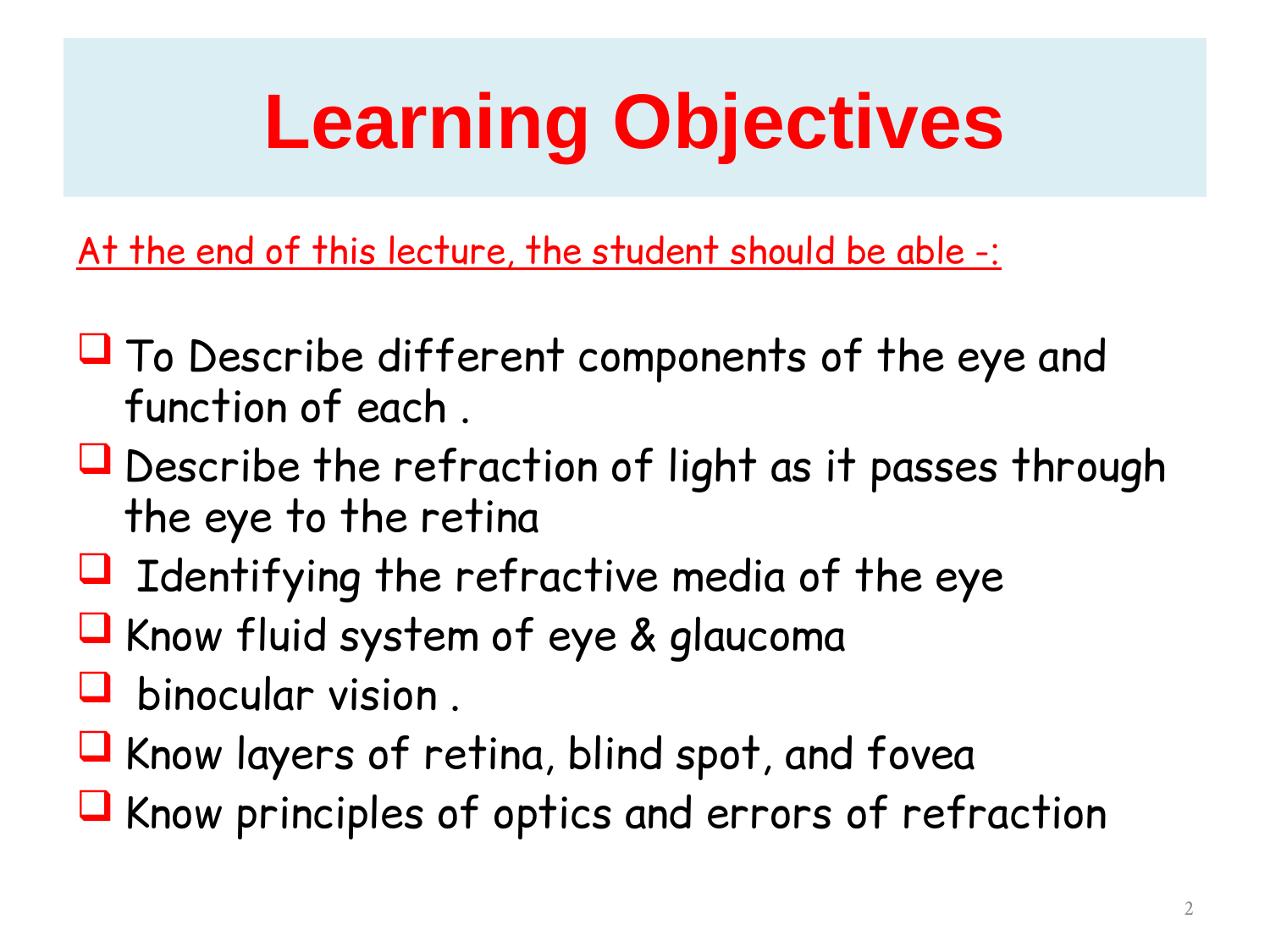

# Learning Objectives
At the end of this lecture, the student should be able -:

To Describe different components of the eye and function of each .
Describe the refraction of light as it passes through the eye to the retina
 Identifying the refractive media of the eye
Know fluid system of eye & glaucoma
 binocular vision .
Know layers of retina, blind spot, and fovea
Know principles of optics and errors of refraction
2